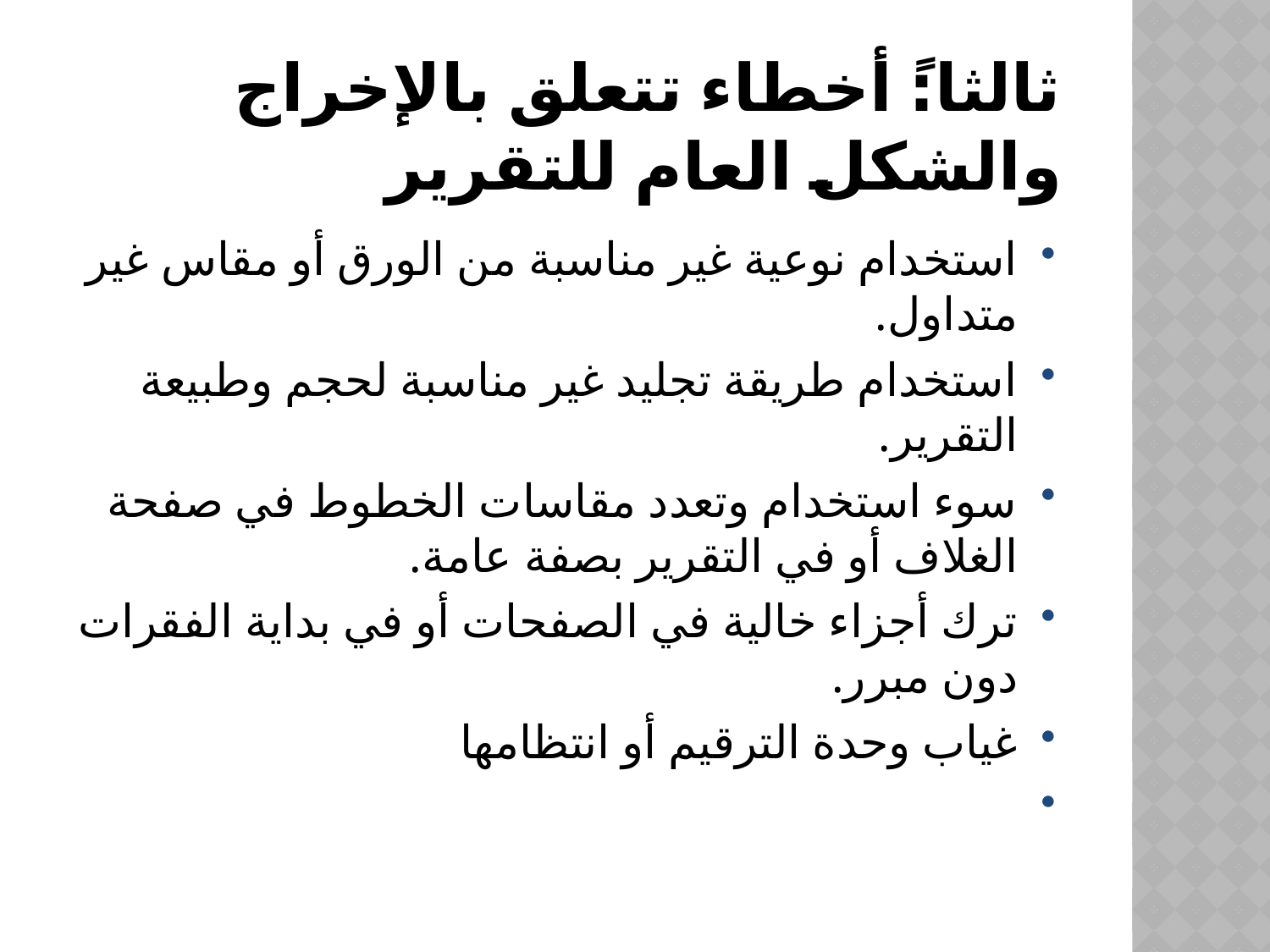

# ثالثا:ً أخطاء تتعلق بالإخراج والشكل العام للتقرير
استخدام نوعية غير مناسبة من الورق أو مقاس غير متداول.
استخدام طريقة تجليد غير مناسبة لحجم وطبيعة التقرير.
سوء استخدام وتعدد مقاسات الخطوط في صفحة الغلاف أو في التقرير بصفة عامة.
ترك أجزاء خالية في الصفحات أو في بداية الفقرات دون مبرر.
غياب وحدة الترقيم أو انتظامها